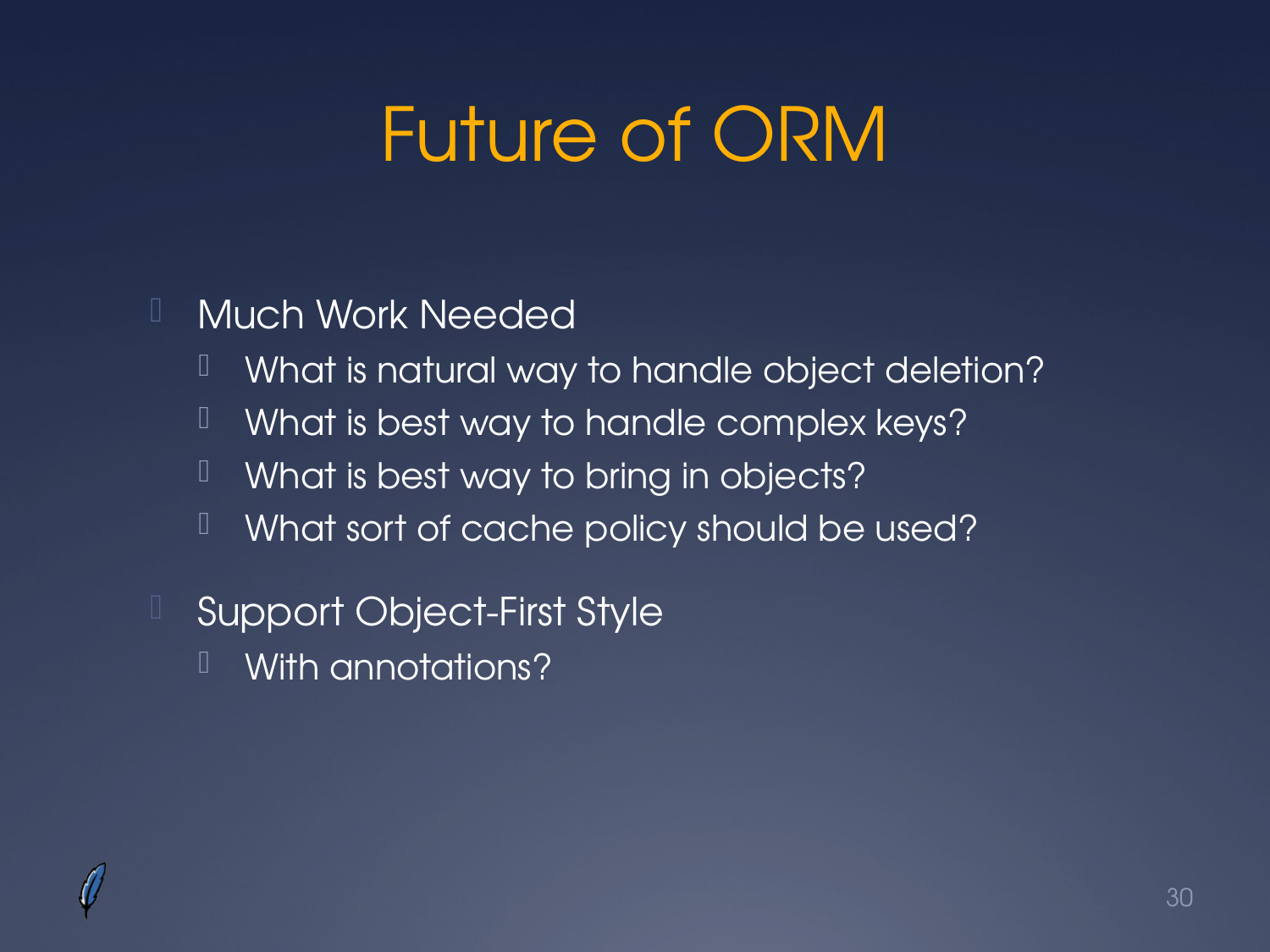

# Future of ORM
Much Work Needed
What is natural way to handle object deletion?
What is best way to handle complex keys?
What is best way to bring in objects?
What sort of cache policy should be used?
Support Object-First Style
With annotations?

30